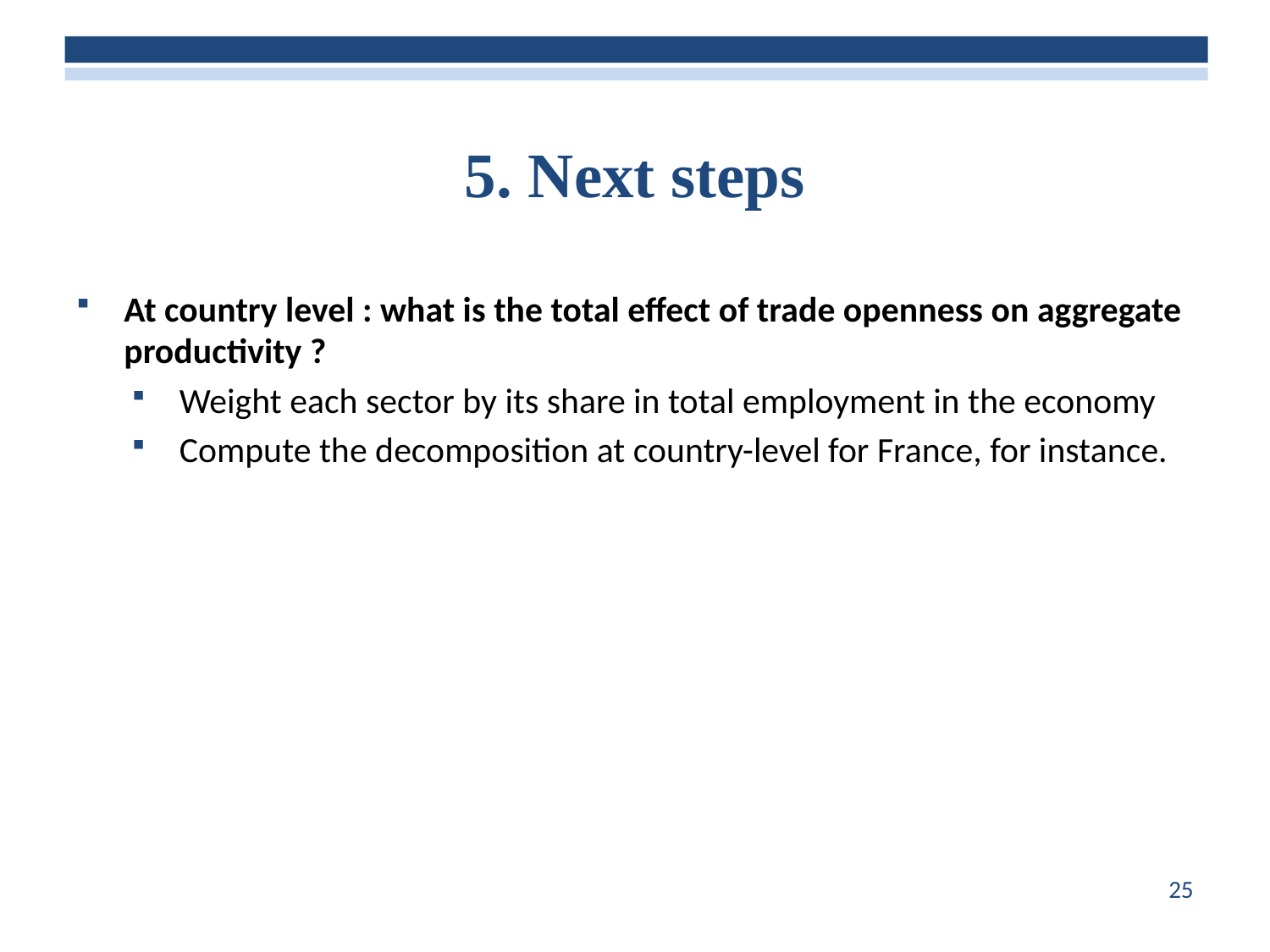

# 5. Next steps

At country level : what is the total effect of trade openness on aggregate productivity ?
Weight each sector by its share in total employment in the economy
Compute the decomposition at country-level for France, for instance.

25